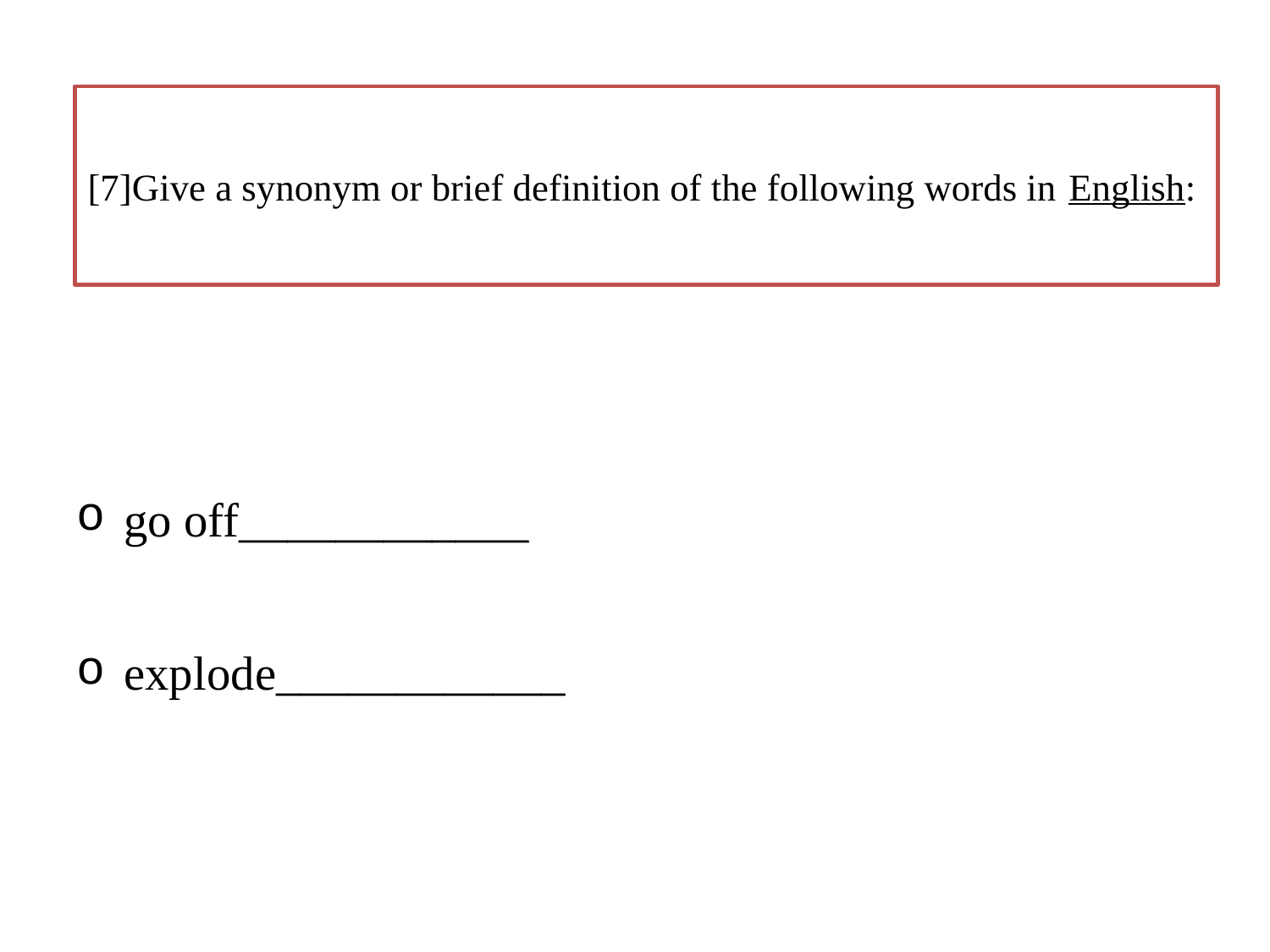

# [7]Give a synonym or brief definition of the following words in English:
go off____________
explode____________